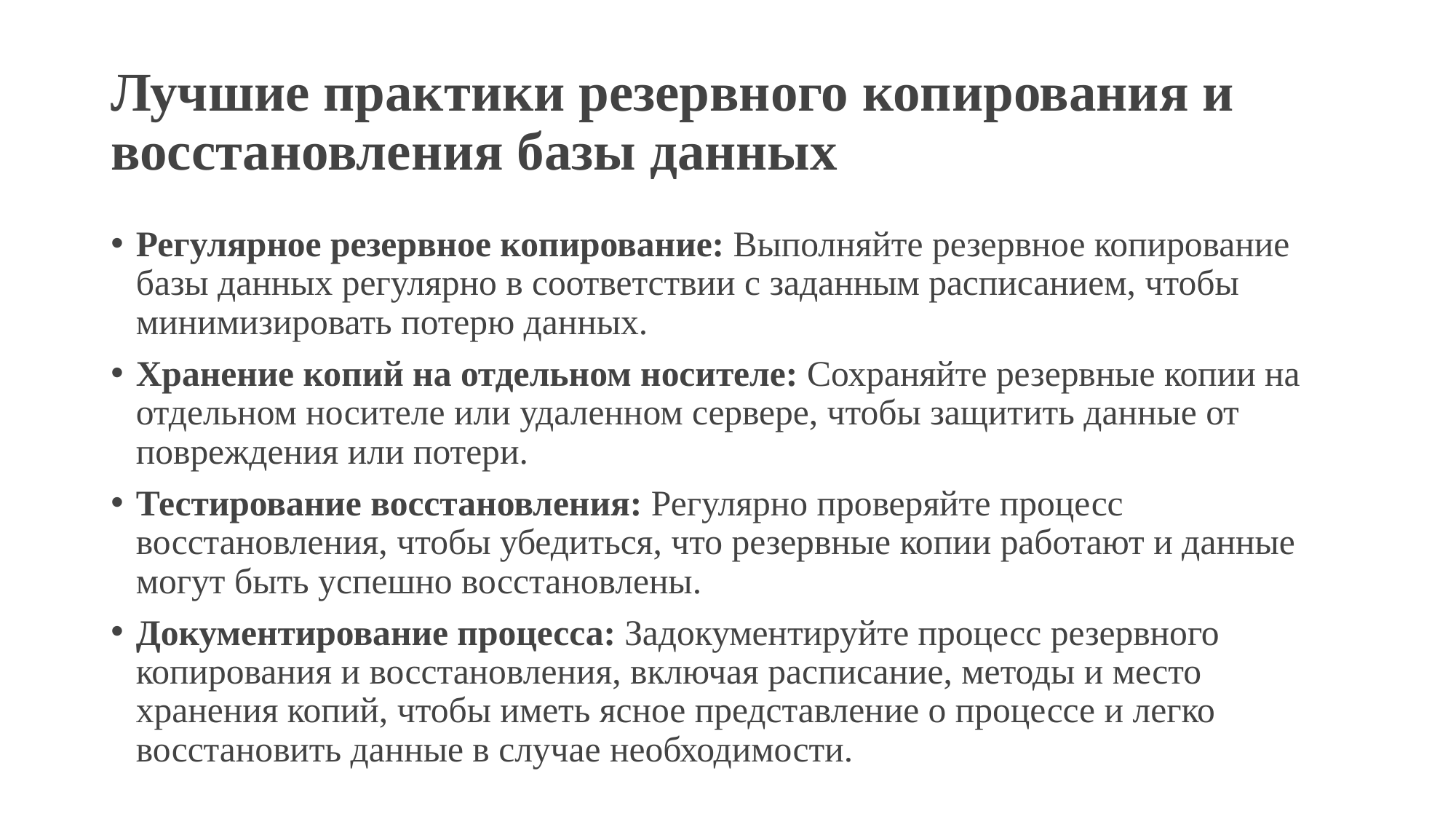

# Лучшие практики резервного копирования и восстановления базы данных
Регулярное резервное копирование: Выполняйте резервное копирование базы данных регулярно в соответствии с заданным расписанием, чтобы минимизировать потерю данных.
Хранение копий на отдельном носителе: Сохраняйте резервные копии на отдельном носителе или удаленном сервере, чтобы защитить данные от повреждения или потери.
Тестирование восстановления: Регулярно проверяйте процесс восстановления, чтобы убедиться, что резервные копии работают и данные могут быть успешно восстановлены.
Документирование процесса: Задокументируйте процесс резервного копирования и восстановления, включая расписание, методы и место хранения копий, чтобы иметь ясное представление о процессе и легко восстановить данные в случае необходимости.